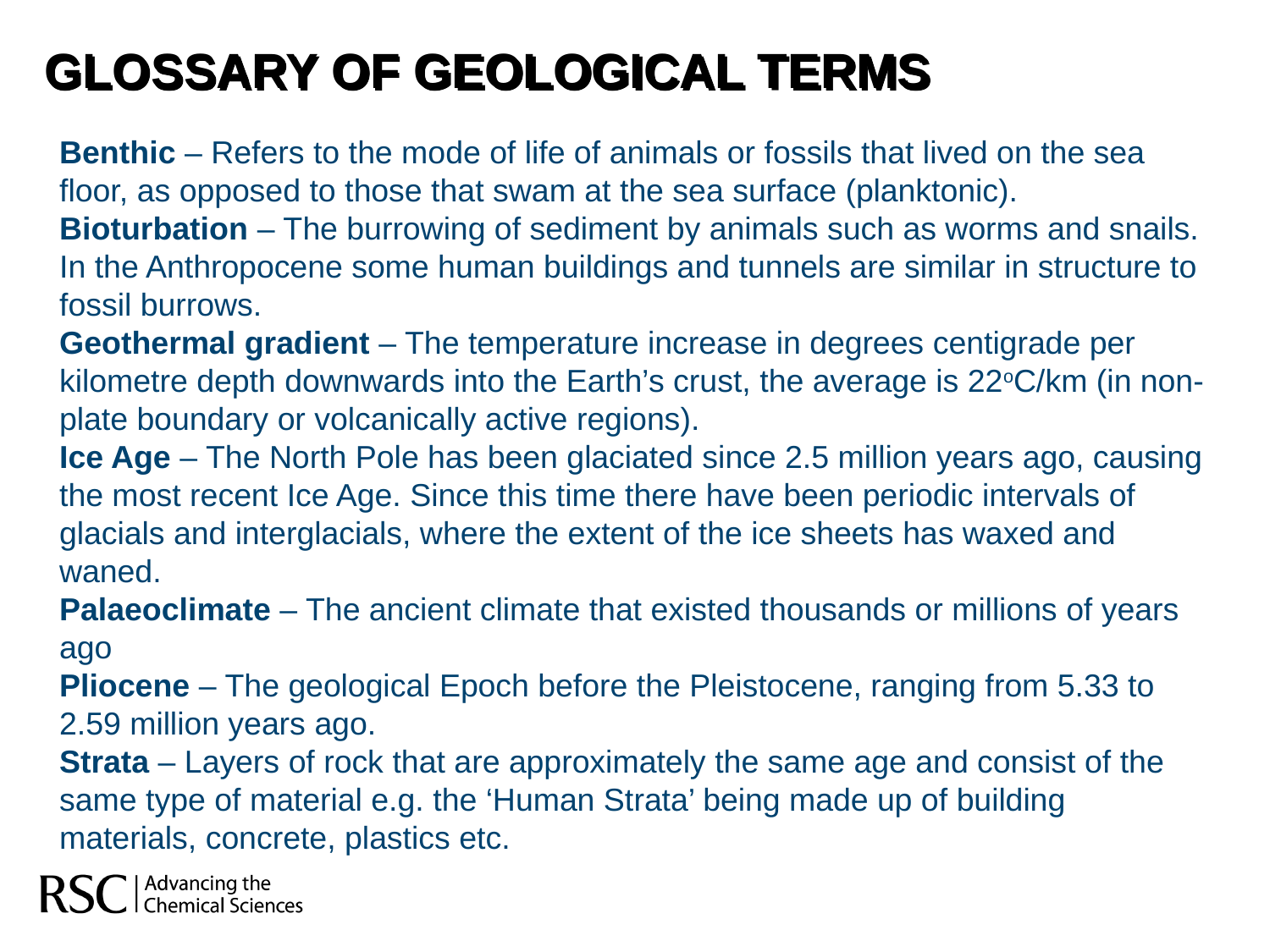

GLOSSARY OF GEOLOGICAL TERMS
Benthic – Refers to the mode of life of animals or fossils that lived on the sea floor, as opposed to those that swam at the sea surface (planktonic).
Bioturbation – The burrowing of sediment by animals such as worms and snails. In the Anthropocene some human buildings and tunnels are similar in structure to fossil burrows.
Geothermal gradient – The temperature increase in degrees centigrade per kilometre depth downwards into the Earth’s crust, the average is 22oC/km (in non-plate boundary or volcanically active regions).
Ice Age – The North Pole has been glaciated since 2.5 million years ago, causing the most recent Ice Age. Since this time there have been periodic intervals of glacials and interglacials, where the extent of the ice sheets has waxed and waned.
Palaeoclimate – The ancient climate that existed thousands or millions of years ago
Pliocene – The geological Epoch before the Pleistocene, ranging from 5.33 to 2.59 million years ago.
Strata – Layers of rock that are approximately the same age and consist of the same type of material e.g. the ‘Human Strata’ being made up of building materials, concrete, plastics etc.